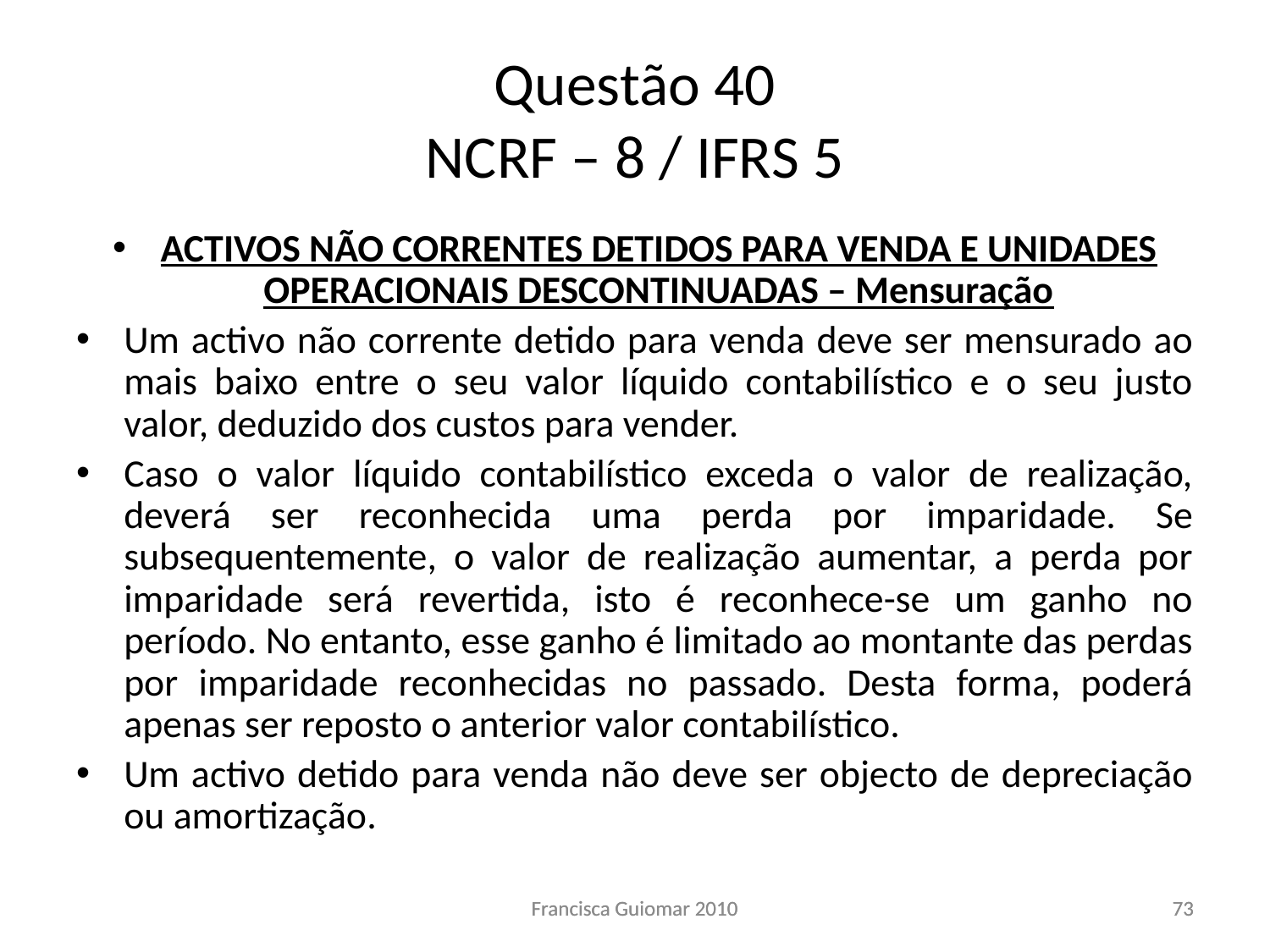

# Questão 40 NCRF – 8 / IFRS 5
ACTIVOS NÃO CORRENTES DETIDOS PARA VENDA E UNIDADES OPERACIONAIS DESCONTINUADAS – Mensuração
Um activo não corrente detido para venda deve ser mensurado ao mais baixo entre o seu valor líquido contabilístico e o seu justo valor, deduzido dos custos para vender.
Caso o valor líquido contabilístico exceda o valor de realização, deverá ser reconhecida uma perda por imparidade. Se subsequentemente, o valor de realização aumentar, a perda por imparidade será revertida, isto é reconhece-se um ganho no período. No entanto, esse ganho é limitado ao montante das perdas por imparidade reconhecidas no passado. Desta forma, poderá apenas ser reposto o anterior valor contabilístico.
Um activo detido para venda não deve ser objecto de depreciação ou amortização.
Francisca Guiomar 2010
Francisca Guiomar 2010
73
73